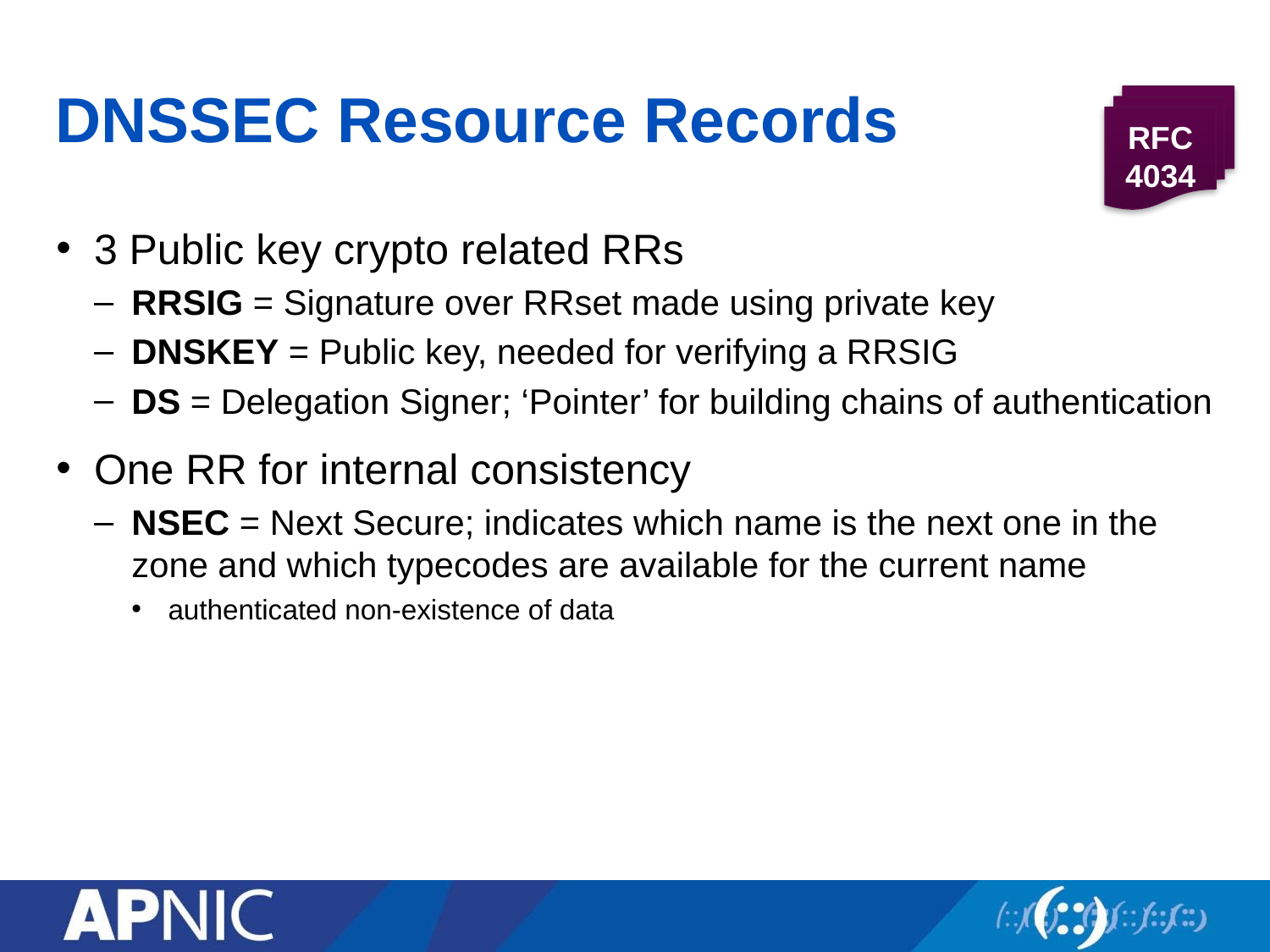

# DNSSEC Resource Records
RFC
4034
3 Public key crypto related RRs
RRSIG = Signature over RRset made using private key
DNSKEY = Public key, needed for verifying a RRSIG
DS = Delegation Signer; ‘Pointer’ for building chains of authentication
One RR for internal consistency
NSEC = Next Secure; indicates which name is the next one in the zone and which typecodes are available for the current name
authenticated non-existence of data